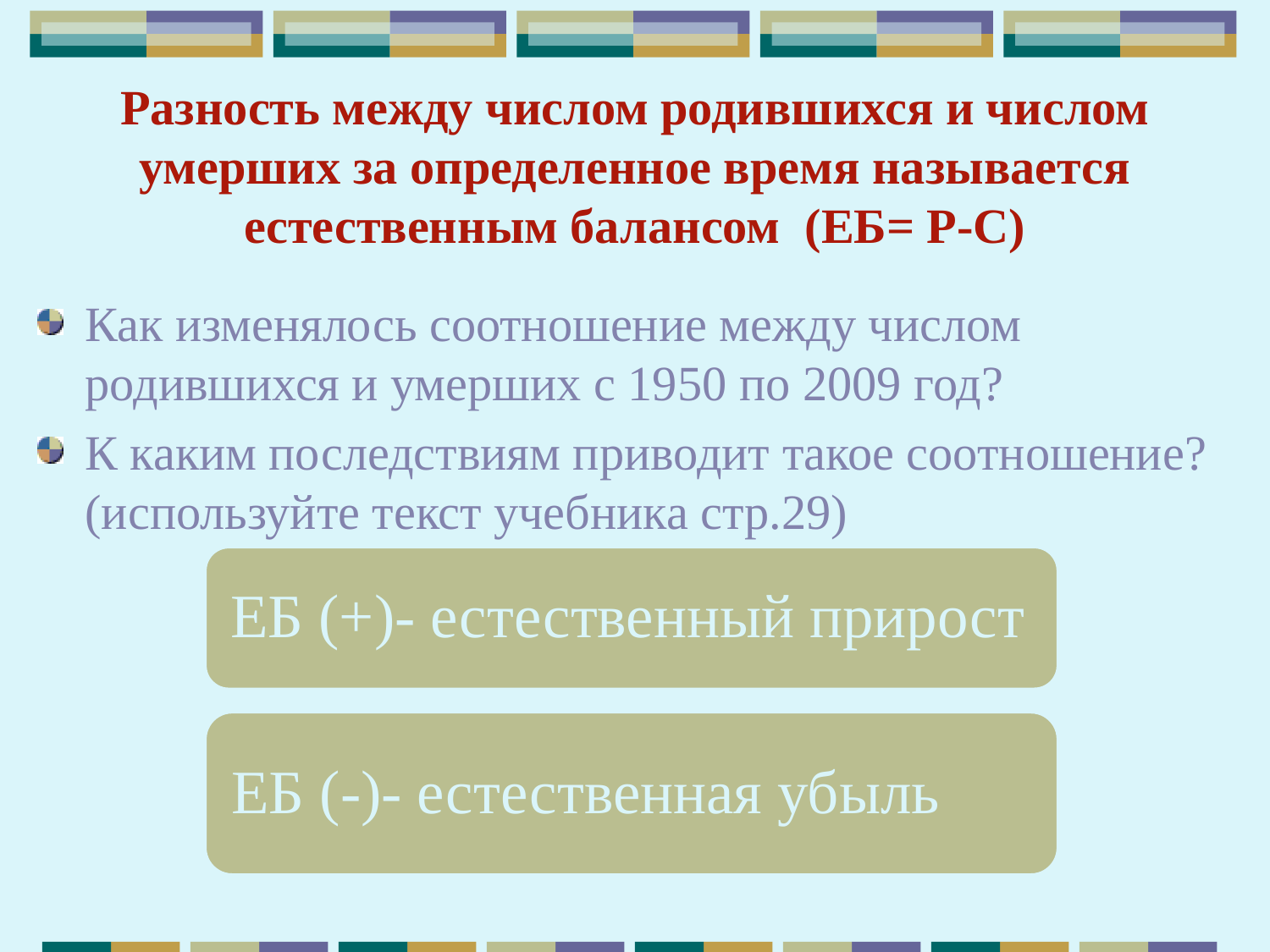

# Разность между числом родившихся и числом умерших за определенное время называется естественным балансом  (ЕБ= Р-С)
Как изменялось соотношение между числом родившихся и умерших с 1950 по 2009 год?
К каким последствиям приводит такое соотношение?(используйте текст учебника стр.29)
ЕБ (+)- естественный прирост
ЕБ (-)- естественная убыль